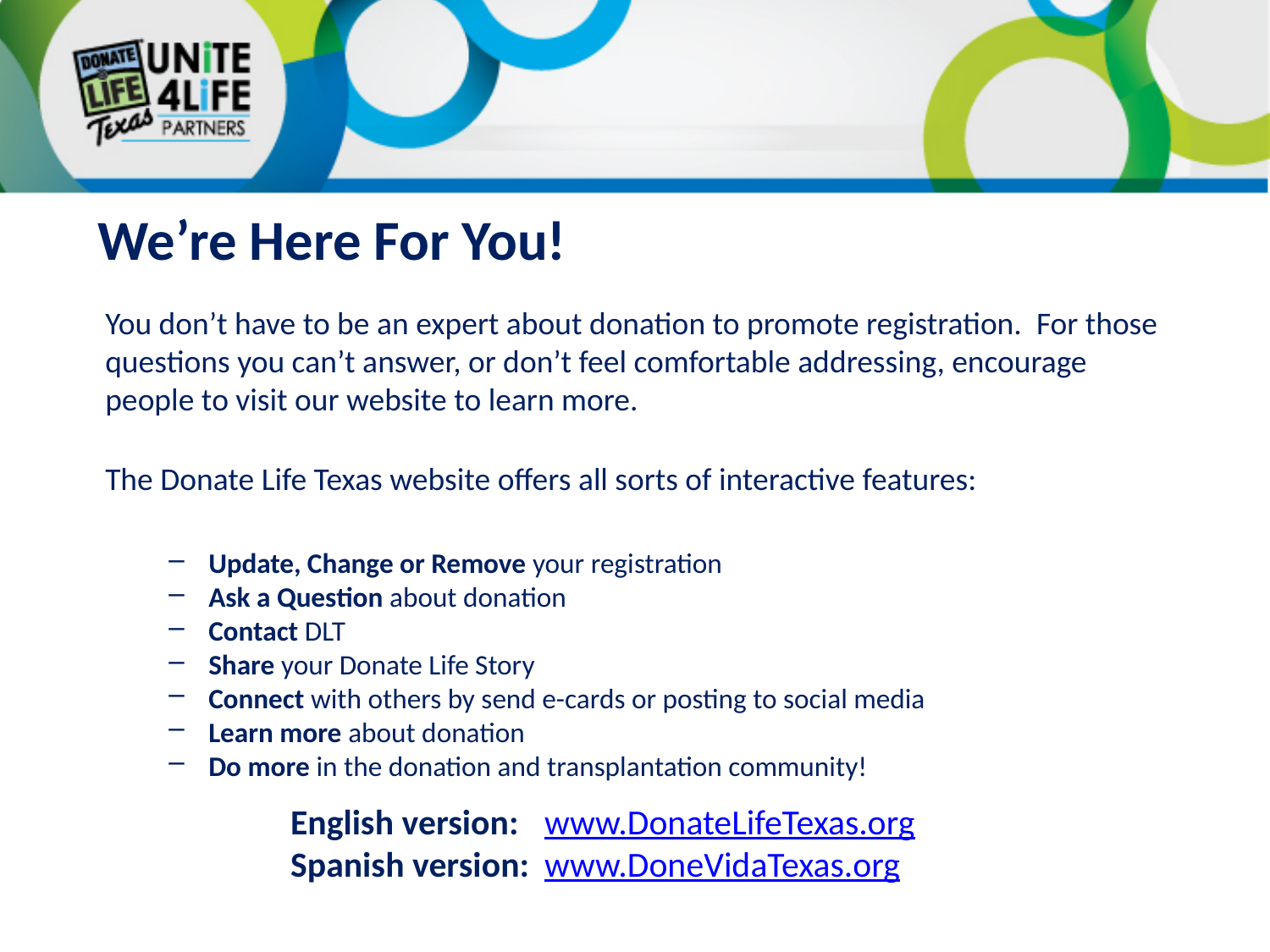

# We’re Here For You!
You don’t have to be an expert about donation to promote registration.  For those questions you can’t answer, or don’t feel comfortable addressing, encourage people to visit our website to learn more.

The Donate Life Texas website offers all sorts of interactive features:

Update, Change or Remove your registration
Ask a Question about donation
Contact DLT
Share your Donate Life Story
Connect with others by send e-cards or posting to social media
Learn more about donation
Do more in the donation and transplantation community!

English version:  	www.DonateLifeTexas.org
Spanish version: 	www.DoneVidaTexas.org